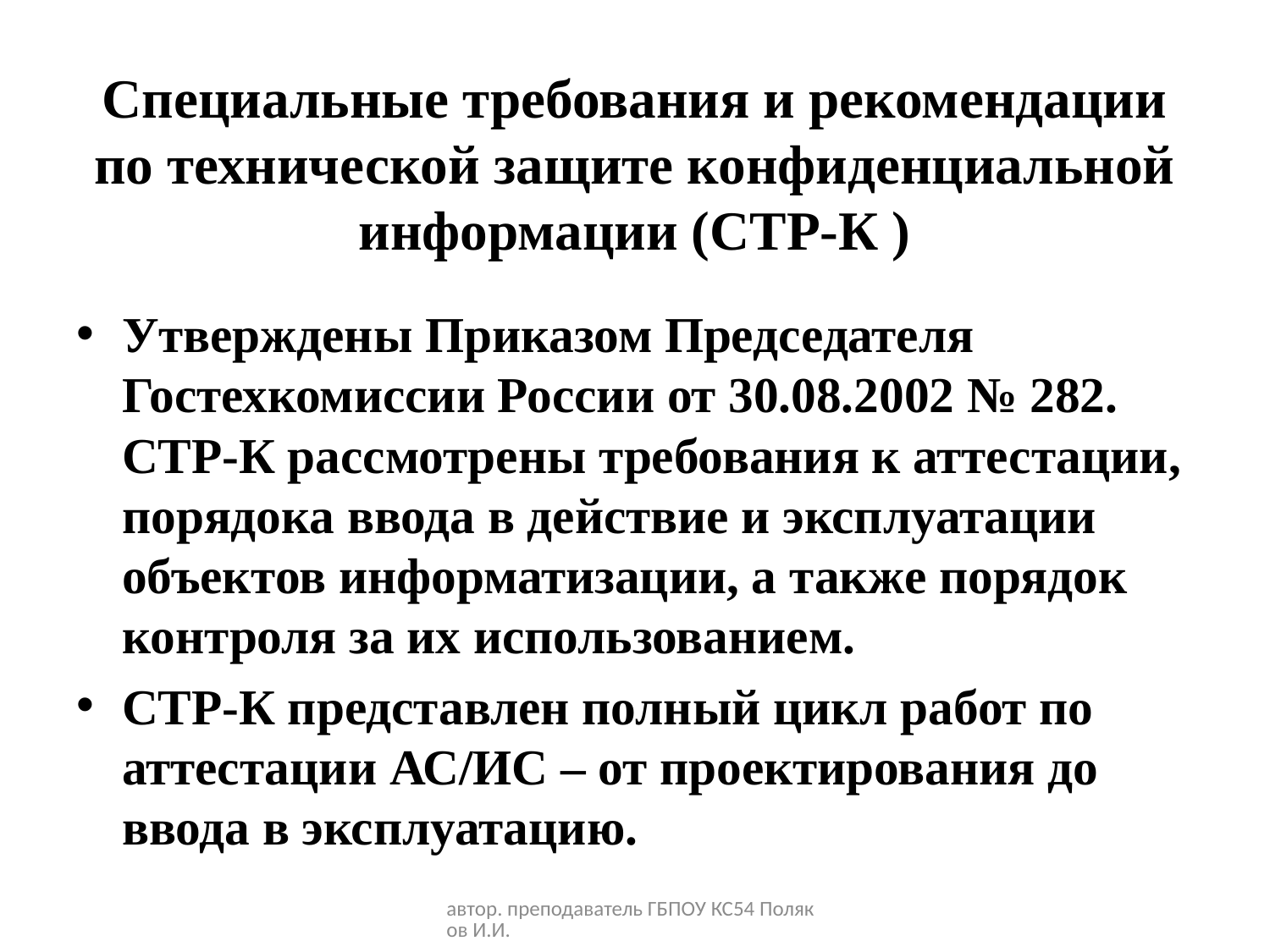

# Специальные требования и рекомендации по технической защите конфиденциальной информации (СТР-К )
Утверждены Приказом Председателя Гостехкомиссии России от 30.08.2002 № 282. СТР-К рассмотрены требования к аттестации, порядока ввода в действие и эксплуатации объектов информатизации, а также порядок контроля за их использованием.
СТР-К представлен полный цикл работ по аттестации АС/ИС – от проектирования до ввода в эксплуатацию.
автор. преподаватель ГБПОУ КС54 Поляков И.И.